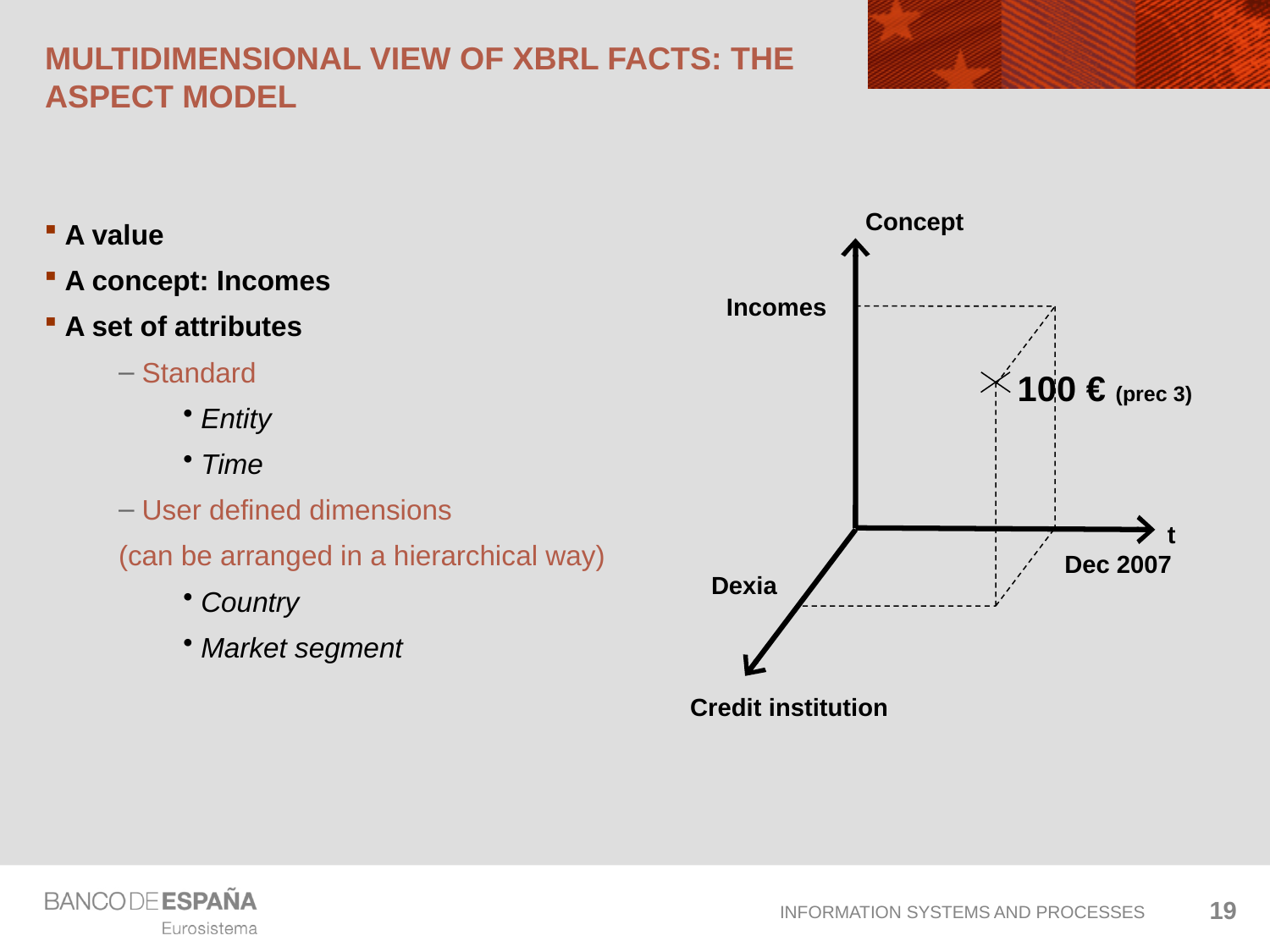

# Multidimensional view of XBRL facts: the aspect model
Concept

Incomes

100 € (prec 3)

t

Dec 2007

Dexia

Credit institution
 A value
 A concept: Incomes
 A set of attributes
 Standard
 Entity
 Time
 User defined dimensions
(can be arranged in a hierarchical way)
 Country
 Market segment

19